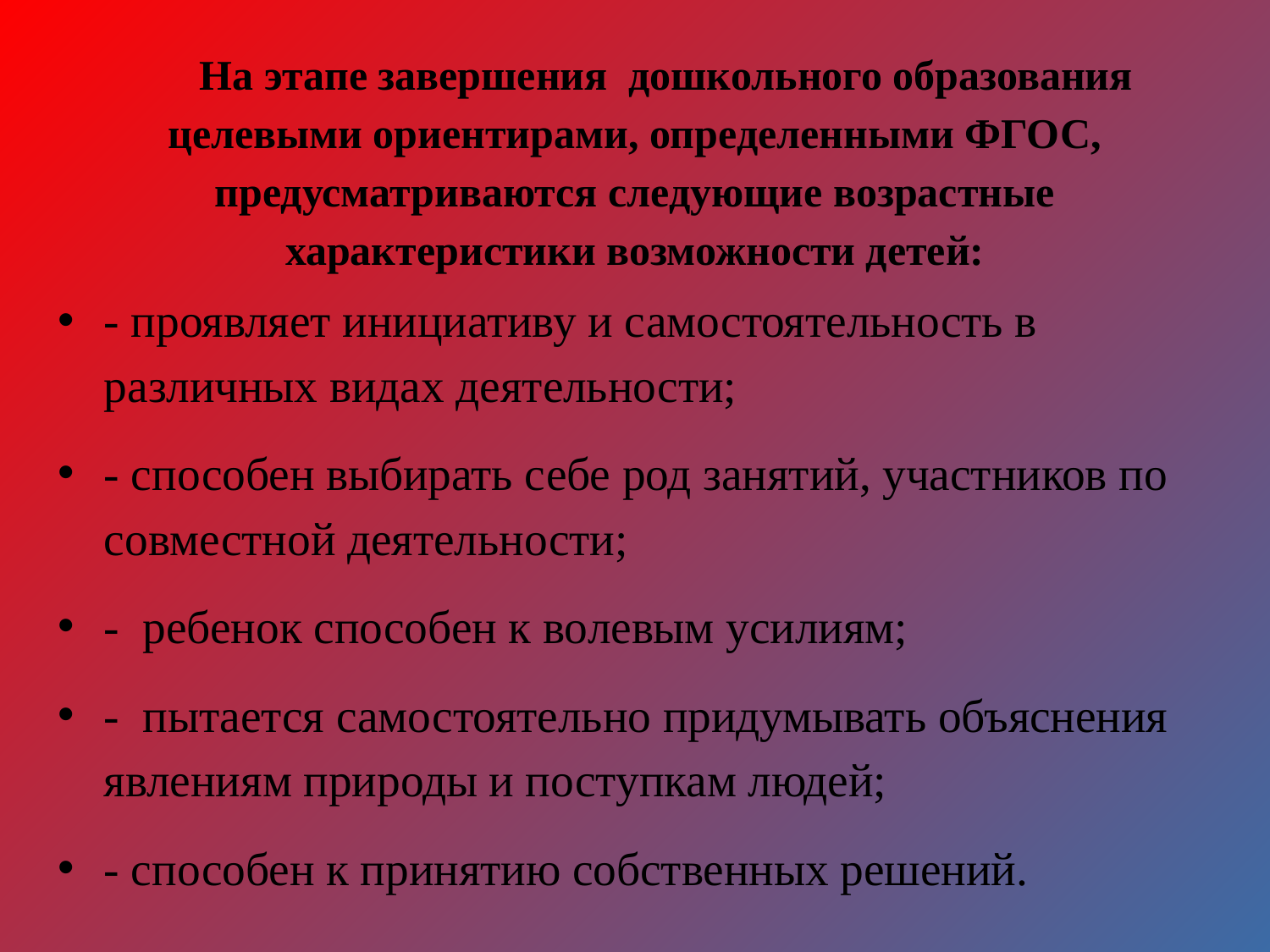

# На этапе завершения  дошкольного образования целевыми ориентирами, определенными ФГОС, предусматриваются следующие возрастные характеристики возможности детей:
- проявляет инициативу и самостоятельность в различных видах деятельности;
- способен выбирать себе род занятий, участников по совместной деятельности;
-  ребенок способен к волевым усилиям;
-  пытается самостоятельно придумывать объяснения явлениям природы и поступкам людей;
- способен к принятию собственных решений.